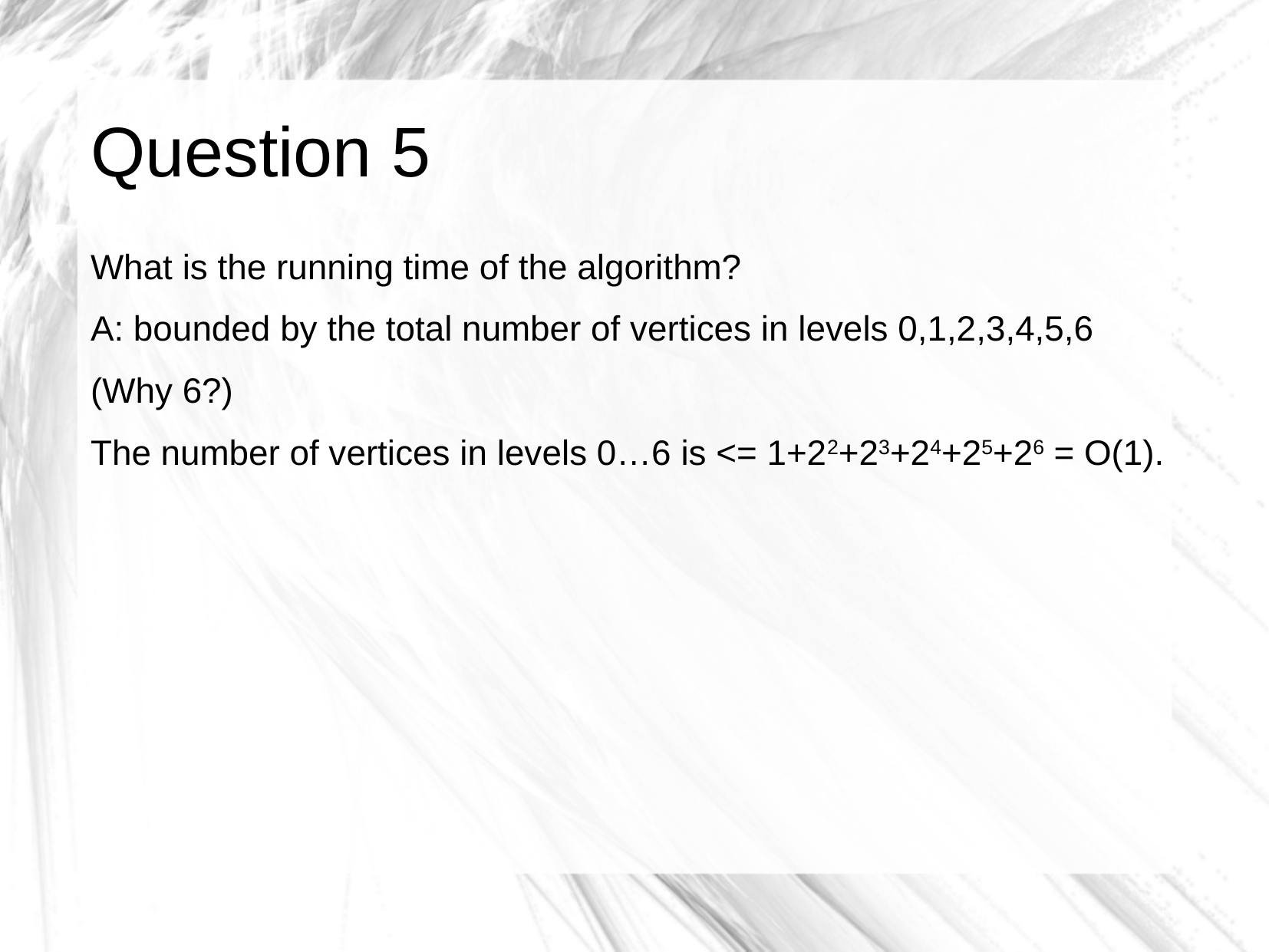

# Question 5
What is the running time of the algorithm?
A: bounded by the total number of vertices in levels 0,1,2,3,4,5,6
(Why 6?)
The number of vertices in levels 0…6 is <= 1+22+23+24+25+26 = O(1).